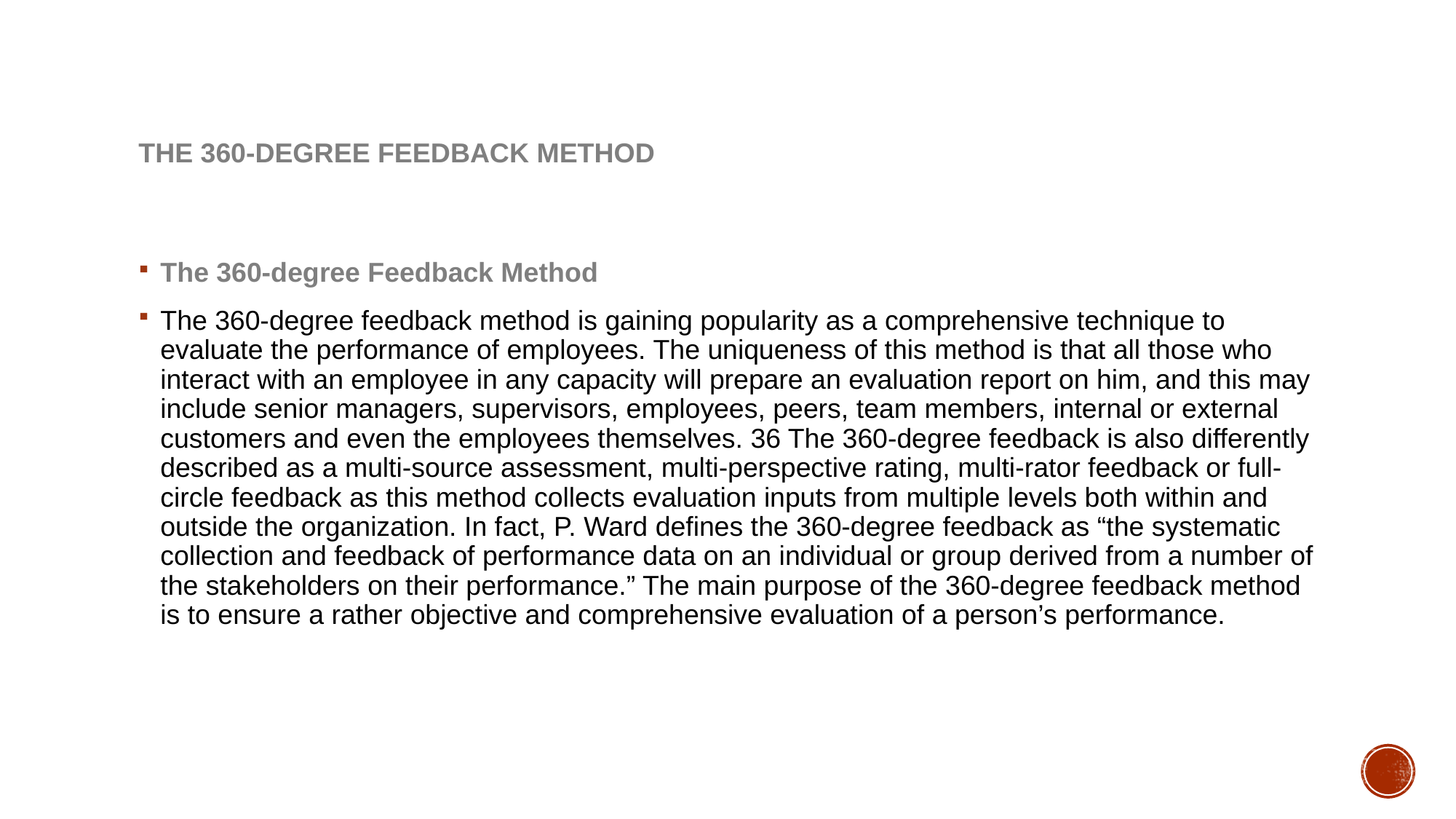

# The 360-degree Feedback Method
The 360-degree Feedback Method
The 360-degree feedback method is gaining popularity as a comprehensive technique to evaluate the performance of employees. The uniqueness of this method is that all those who interact with an employee in any capacity will prepare an evaluation report on him, and this may include senior managers, supervisors, employees, peers, team members, internal or external customers and even the employees themselves. 36 The 360-degree feedback is also differently described as a multi-source assessment, multi-perspective rating, multi-rator feedback or full-circle feedback as this method collects evaluation inputs from multiple levels both within and outside the organization. In fact, P. Ward defines the 360-degree feedback as “the systematic collection and feedback of performance data on an individual or group derived from a number of the stakeholders on their performance.” The main purpose of the 360-degree feedback method is to ensure a rather objective and comprehensive evaluation of a person’s performance.